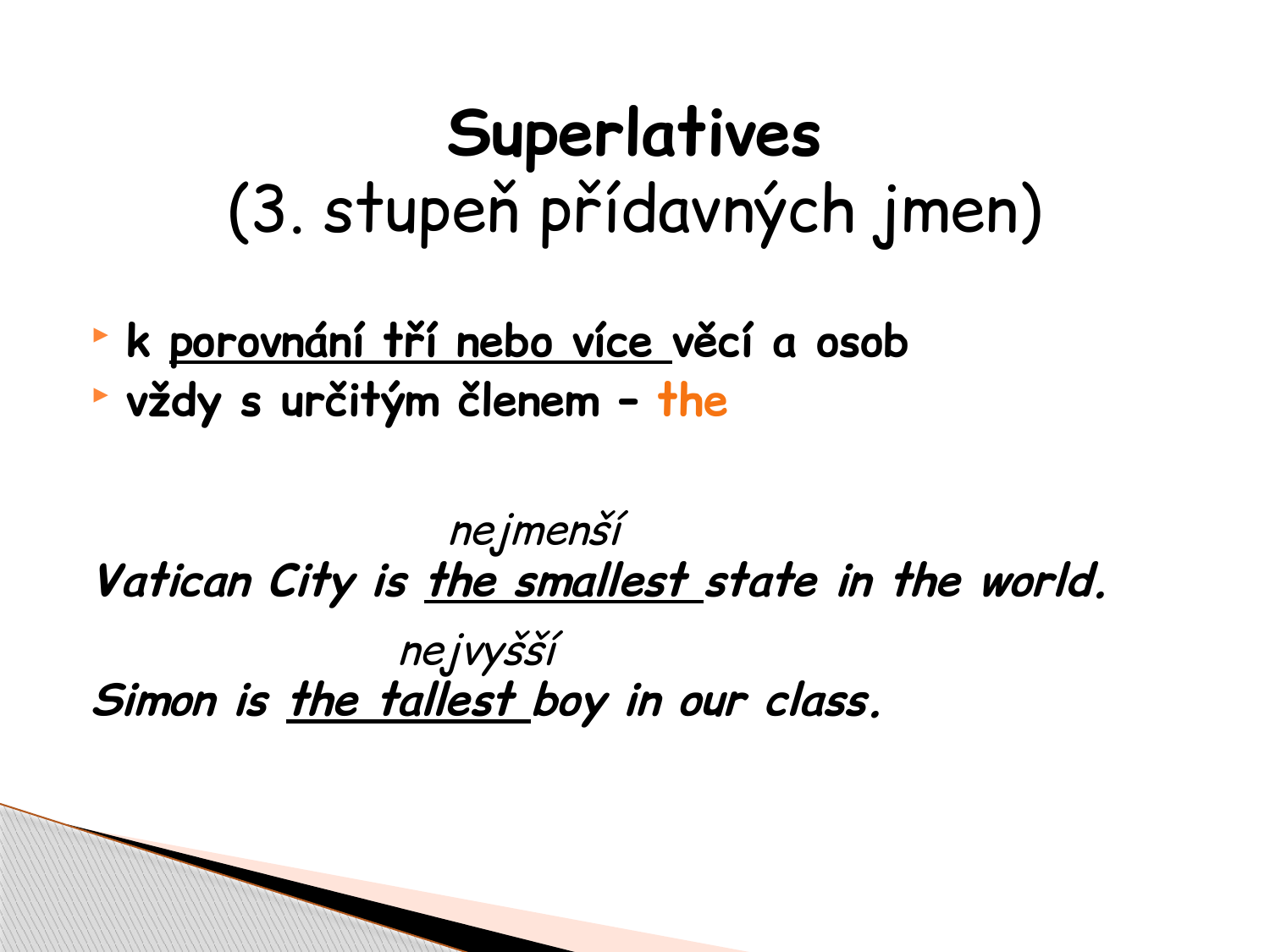

# Superlatives (3. stupeň přídavných jmen)
k porovnání tří nebo více věcí a osob
vždy s určitým členem – the

Vatican City is the smallest state in the world.

Simon is the tallest boy in our class.

nejmenší
nejvyšší